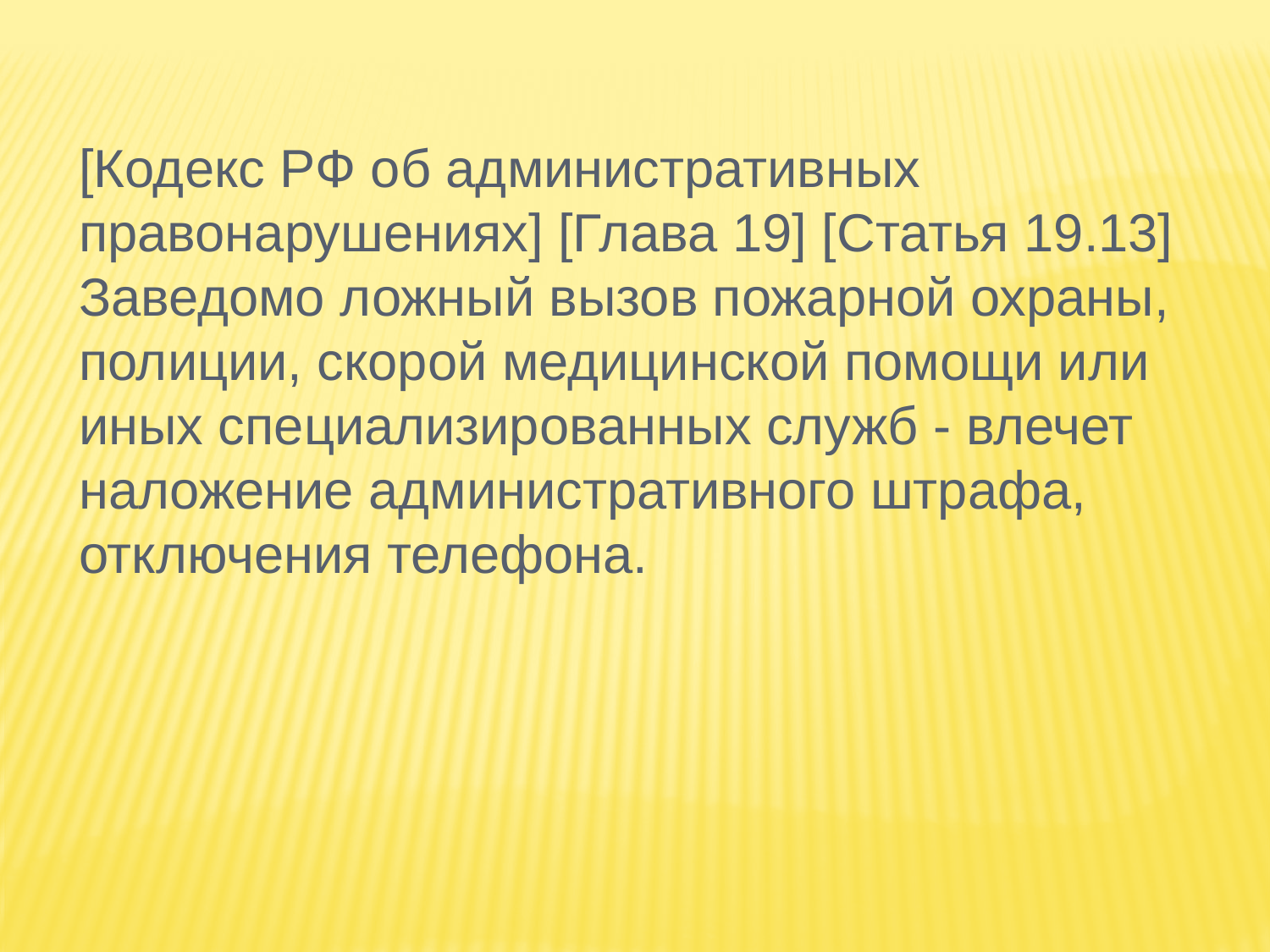

[Кодекс РФ об административных правонарушениях] [Глава 19] [Статья 19.13] 
Заведомо ложный вызов пожарной охраны, полиции, скорой медицинской помощи или иных специализированных служб - влечет наложение административного штрафа, отключения телефона.